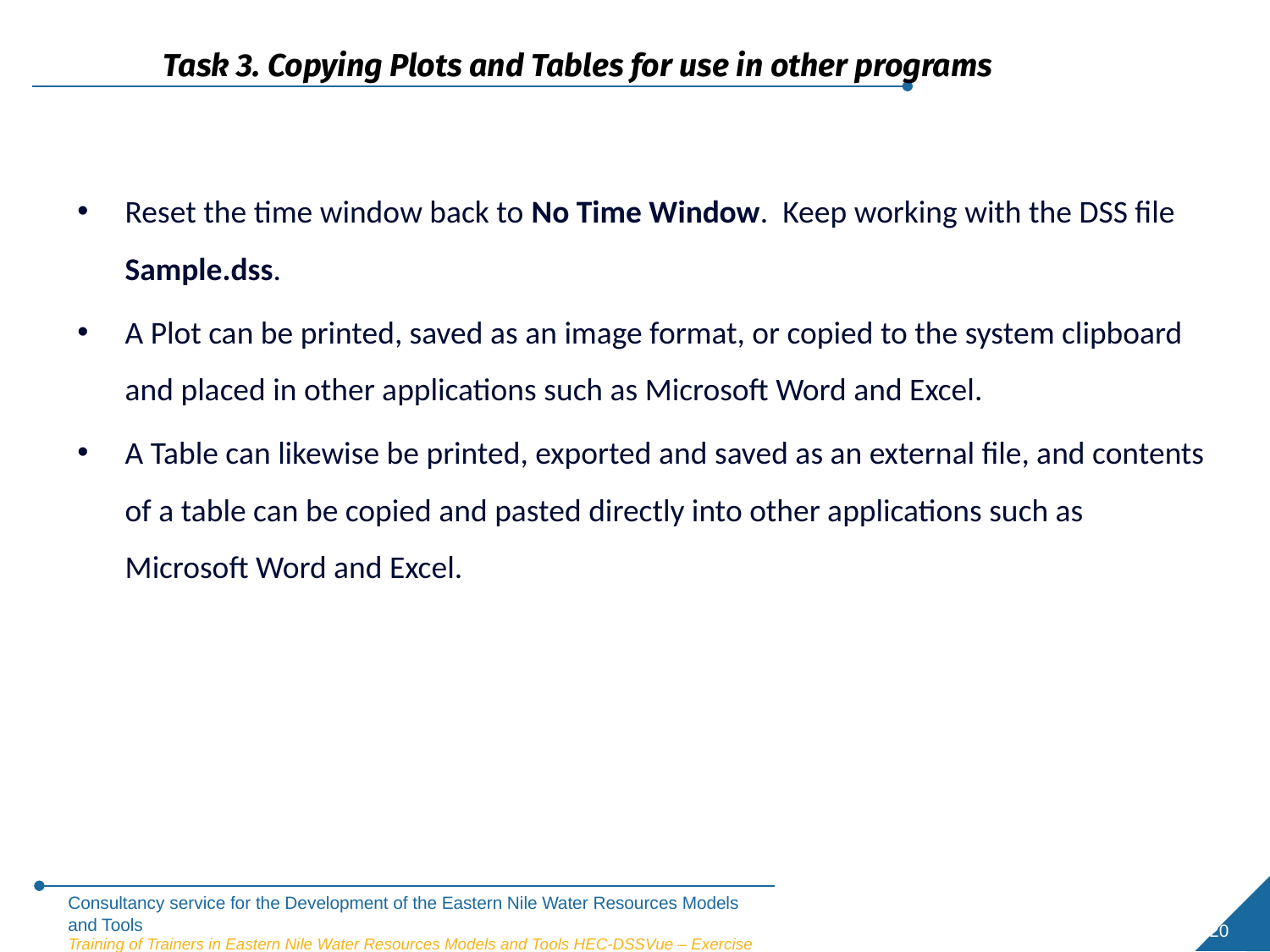

Task 3. Copying Plots and Tables for use in other programs
Reset the time window back to No Time Window.  Keep working with the DSS file Sample.dss.
A Plot can be printed, saved as an image format, or copied to the system clipboard and placed in other applications such as Microsoft Word and Excel.
A Table can likewise be printed, exported and saved as an external file, and contents of a table can be copied and pasted directly into other applications such as Microsoft Word and Excel.